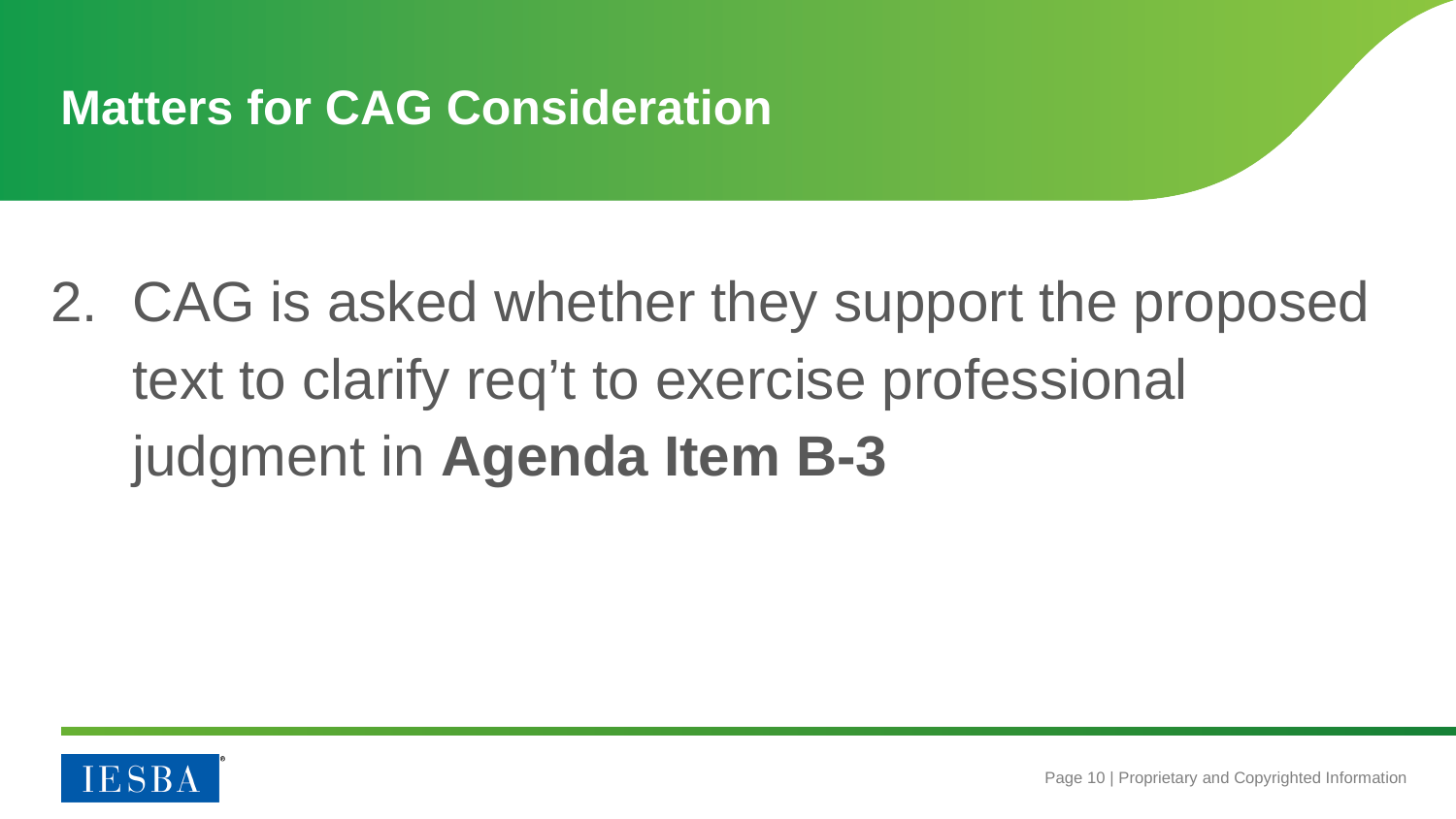

# Matters for CAG Consideration
CAG is asked whether they support the proposed text to clarify req’t to exercise professional judgment in Agenda Item B-3